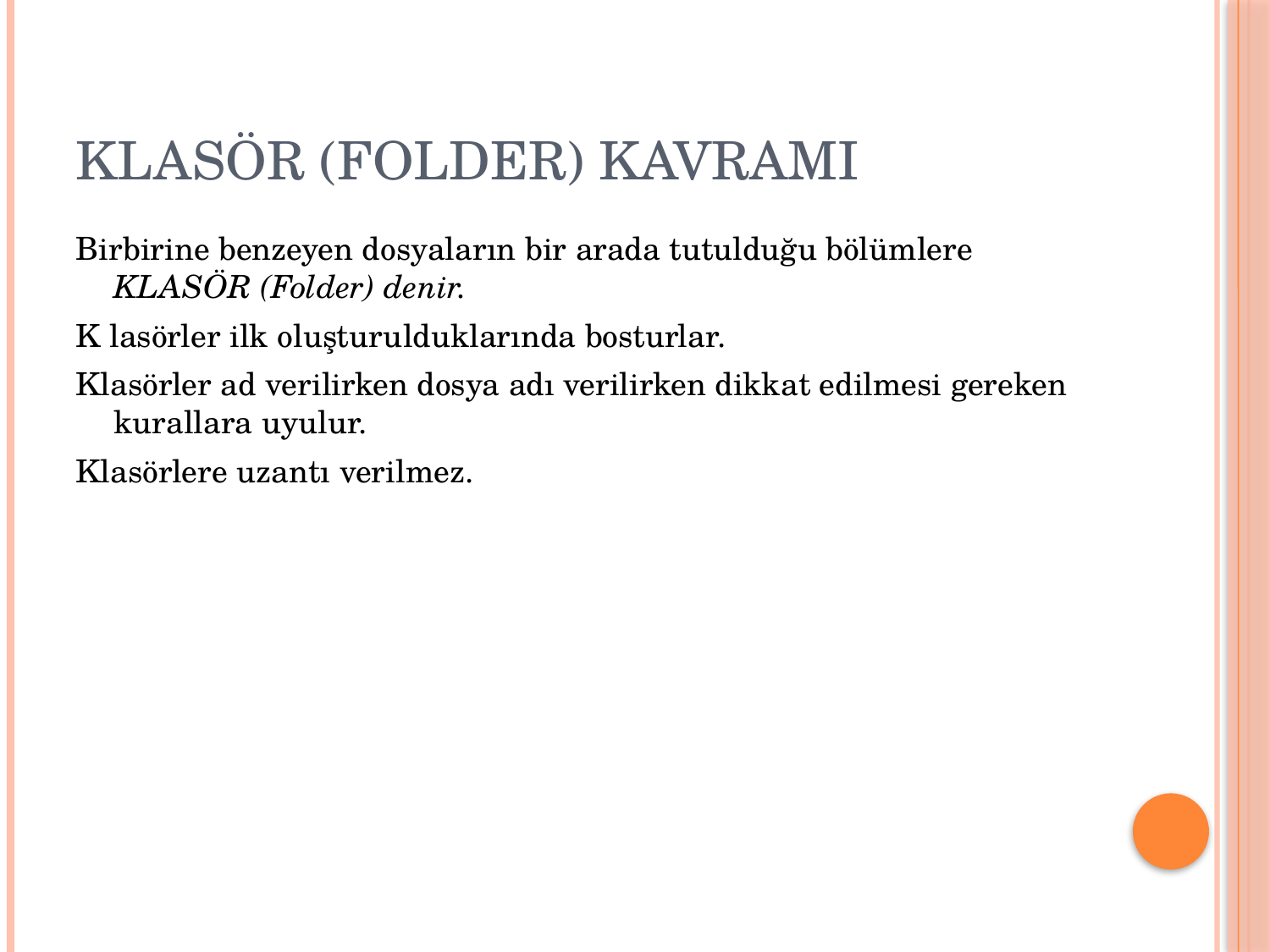

# Klasör (folder) kavramı
Birbirine benzeyen dosyaların bir arada tutulduğu bölümlere KLASÖR (Folder) denir.
K lasörler ilk oluşturulduklarında bosturlar.
Klasörler ad verilirken dosya adı verilirken dikkat edilmesi gereken kurallara uyulur.
Klasörlere uzantı verilmez.